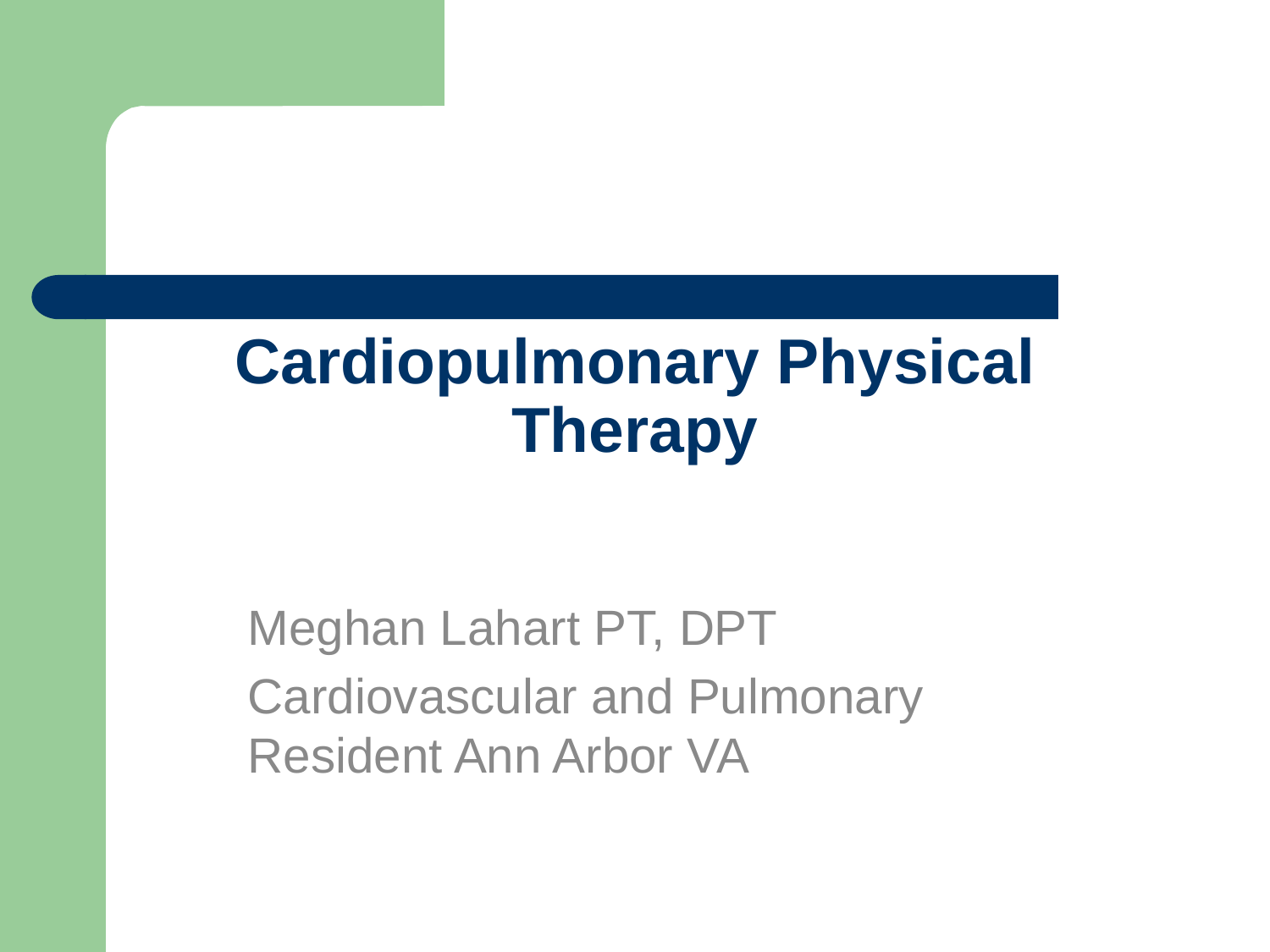

Cardiopulmonary Physical Therapy
Meghan Lahart PT, DPT
Cardiovascular and Pulmonary Resident Ann Arbor VA